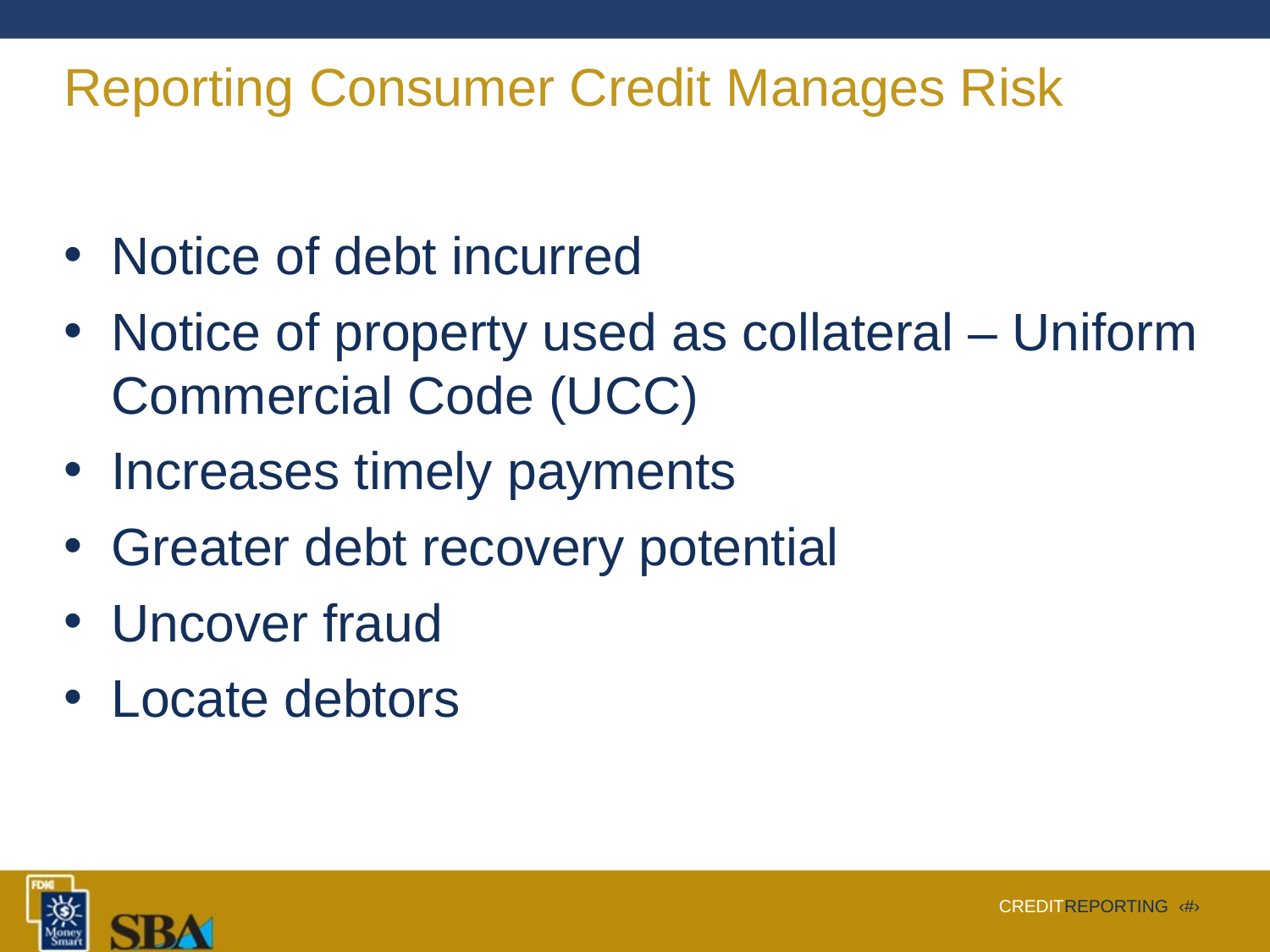

# Reporting Consumer Credit Manages Risk
Notice of debt incurred
Notice of property used as collateral – Uniform Commercial Code (UCC)
Increases timely payments
Greater debt recovery potential
Uncover fraud
Locate debtors